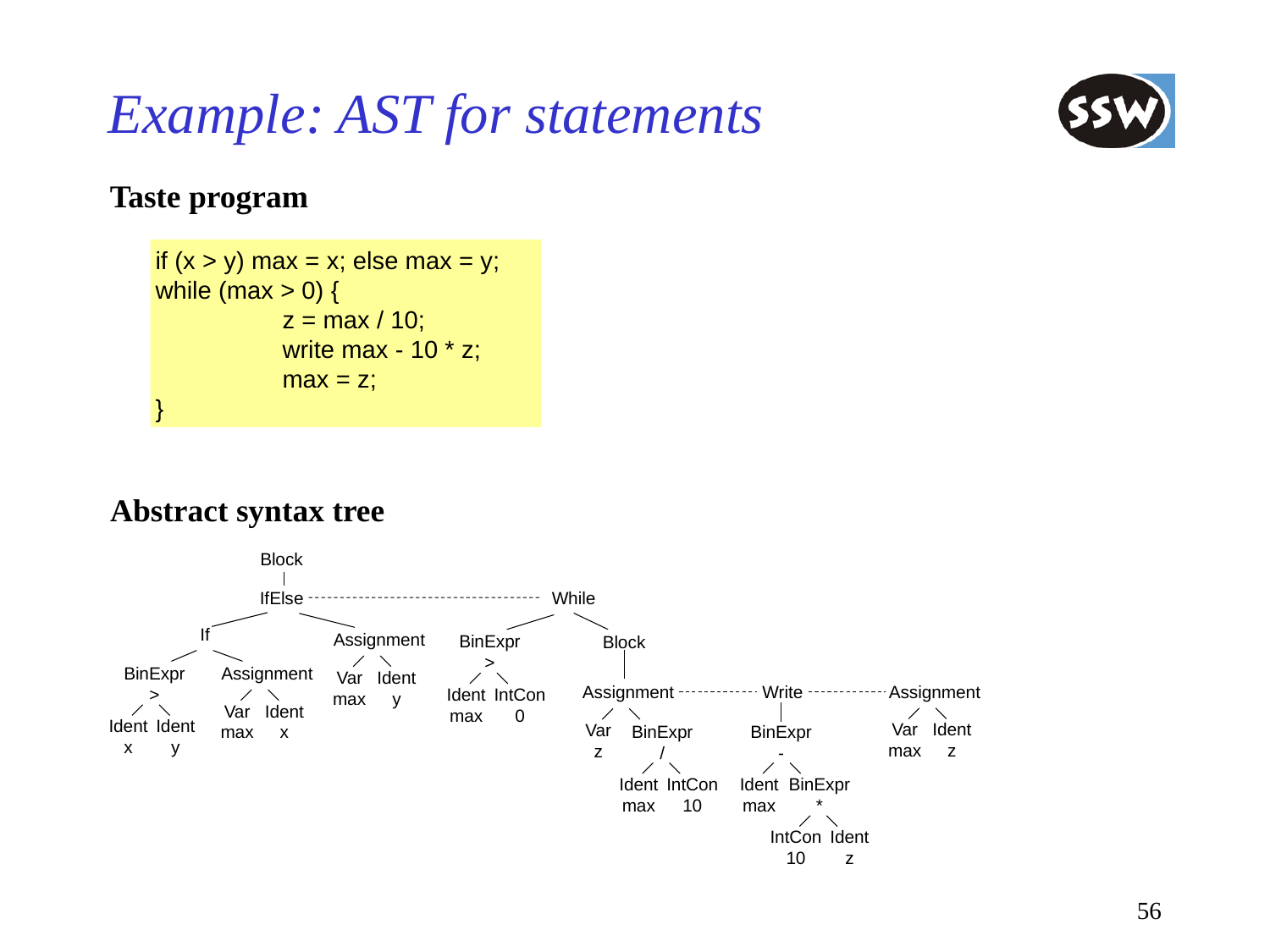

# Example: AST for statements
Taste program
if (x > y) max = x; else max = y;
while (max > 0) {
	z = max / 10;
	write max - 10 * z;
	max = z;
}
Abstract syntax tree
Block
IfElse
While
If
Assignment
BinExpr
>
Block
BinExpr
>
Assignment
Var
max
Ident
y
Assignment
Assignment
Write
Ident
max
IntCon
0
Var
max
Ident
x
Ident
x
Ident
y
Var
max
Ident
z
Var
z
BinExpr
/
BinExpr
-
Ident
max
IntCon
10
Ident
max
BinExpr
*
IntCon
10
Ident
z
56